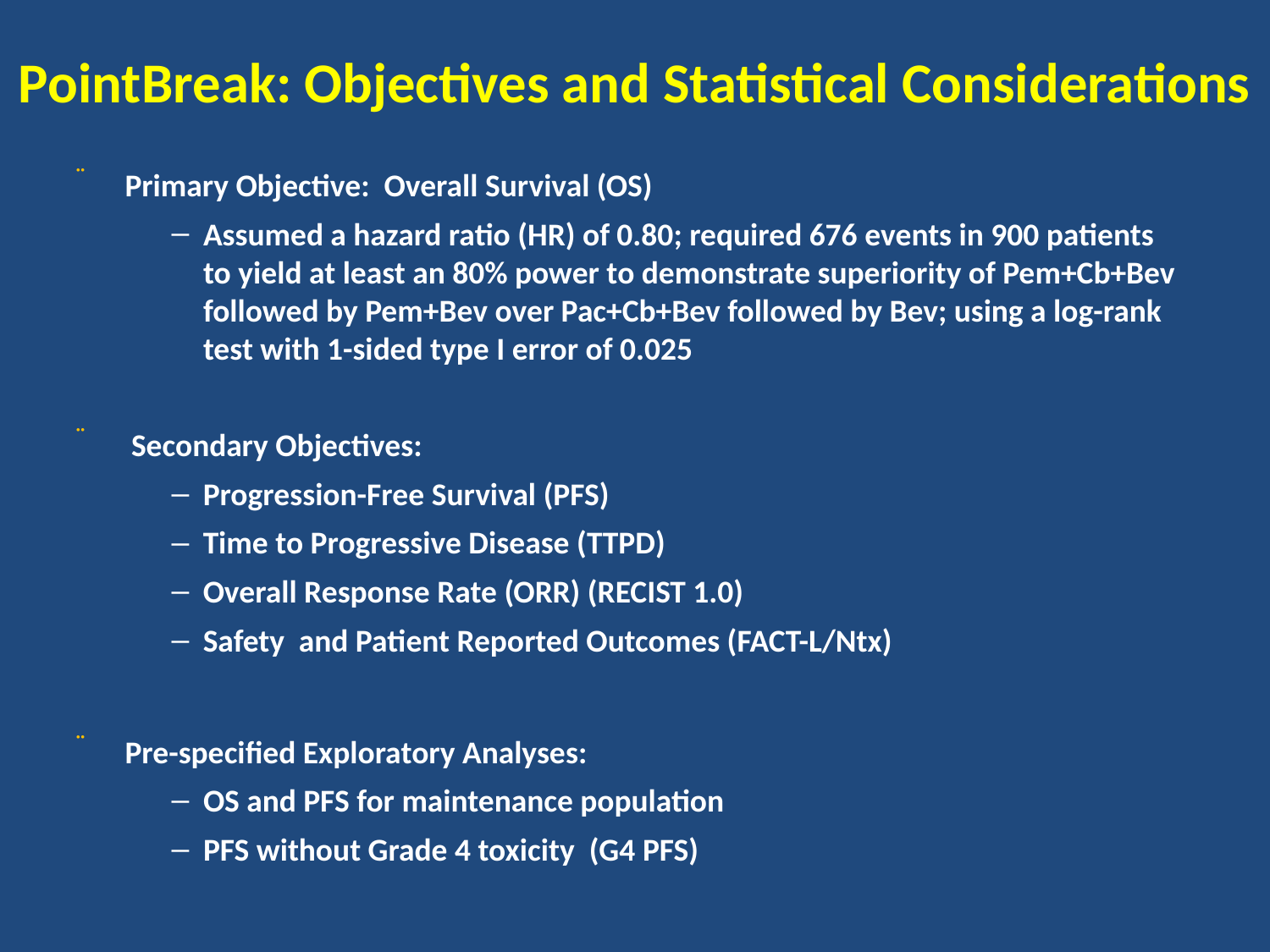

# PointBreak: Objectives and Statistical Considerations
Primary Objective:  Overall Survival (OS)
Assumed a hazard ratio (HR) of 0.80; required 676 events in 900 patients to yield at least an 80% power to demonstrate superiority of Pem+Cb+Bev followed by Pem+Bev over Pac+Cb+Bev followed by Bev; using a log-rank test with 1-sided type I error of 0.025

Secondary Objectives:
Progression-Free Survival (PFS)
Time to Progressive Disease (TTPD)
Overall Response Rate (ORR) (RECIST 1.0)
Safety  and Patient Reported Outcomes (FACT-L/Ntx)

Pre-specified Exploratory Analyses:
OS and PFS for maintenance population
PFS without Grade 4 toxicity  (G4 PFS)